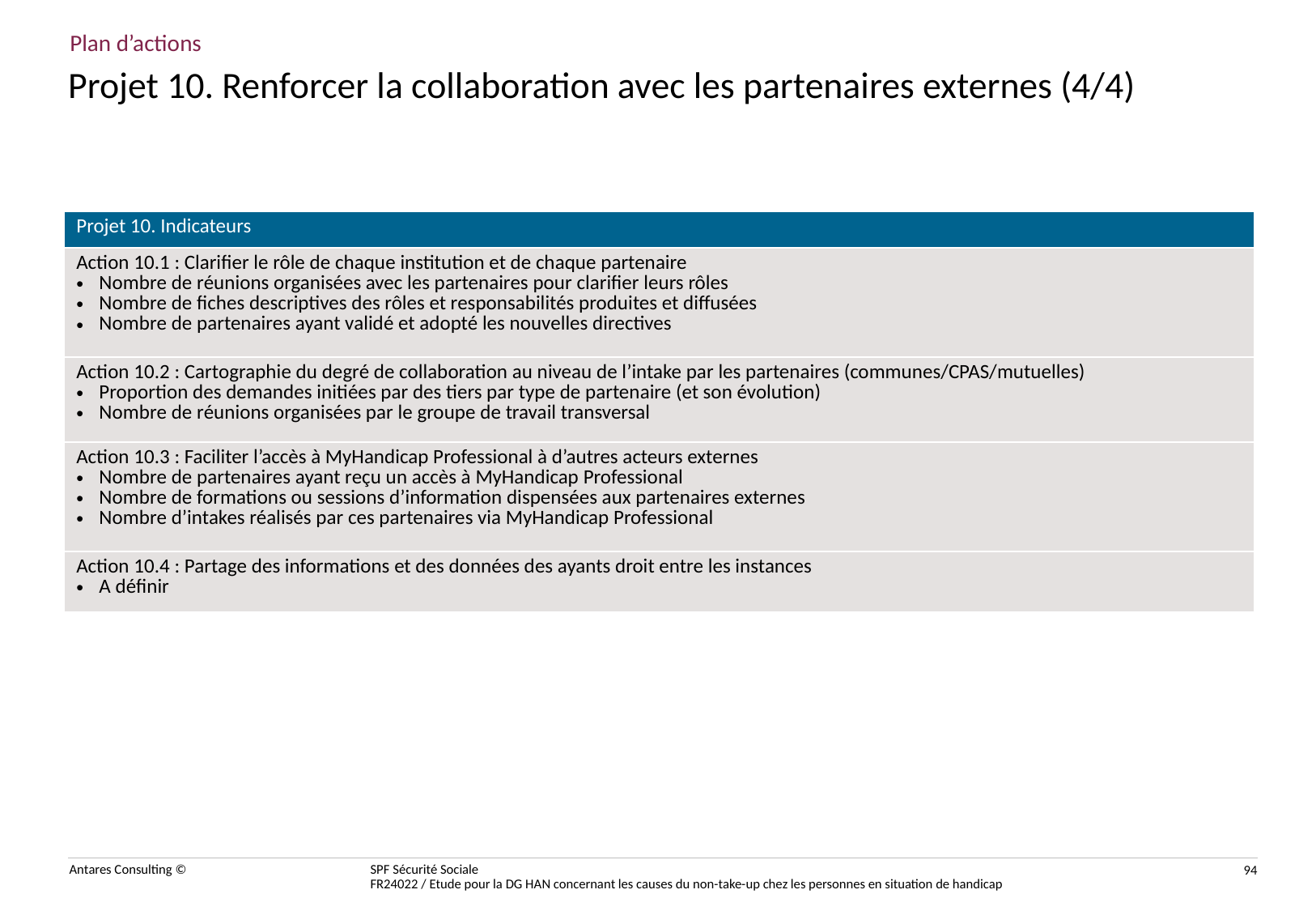

Plan d’actions
# Projet 10. Renforcer la collaboration avec les partenaires externes (4/4)
| Projet 10. Indicateurs |
| --- |
| Action 10.1 : Clarifier le rôle de chaque institution et de chaque partenaire Nombre de réunions organisées avec les partenaires pour clarifier leurs rôles Nombre de fiches descriptives des rôles et responsabilités produites et diffusées Nombre de partenaires ayant validé et adopté les nouvelles directives |
| Action 10.2 : Cartographie du degré de collaboration au niveau de l’intake par les partenaires (communes/CPAS/mutuelles) Proportion des demandes initiées par des tiers par type de partenaire (et son évolution) Nombre de réunions organisées par le groupe de travail transversal |
| Action 10.3 : Faciliter l’accès à MyHandicap Professional à d’autres acteurs externes Nombre de partenaires ayant reçu un accès à MyHandicap Professional Nombre de formations ou sessions d’information dispensées aux partenaires externes Nombre d’intakes réalisés par ces partenaires via MyHandicap Professional |
| Action 10.4 : Partage des informations et des données des ayants droit entre les instances A définir |